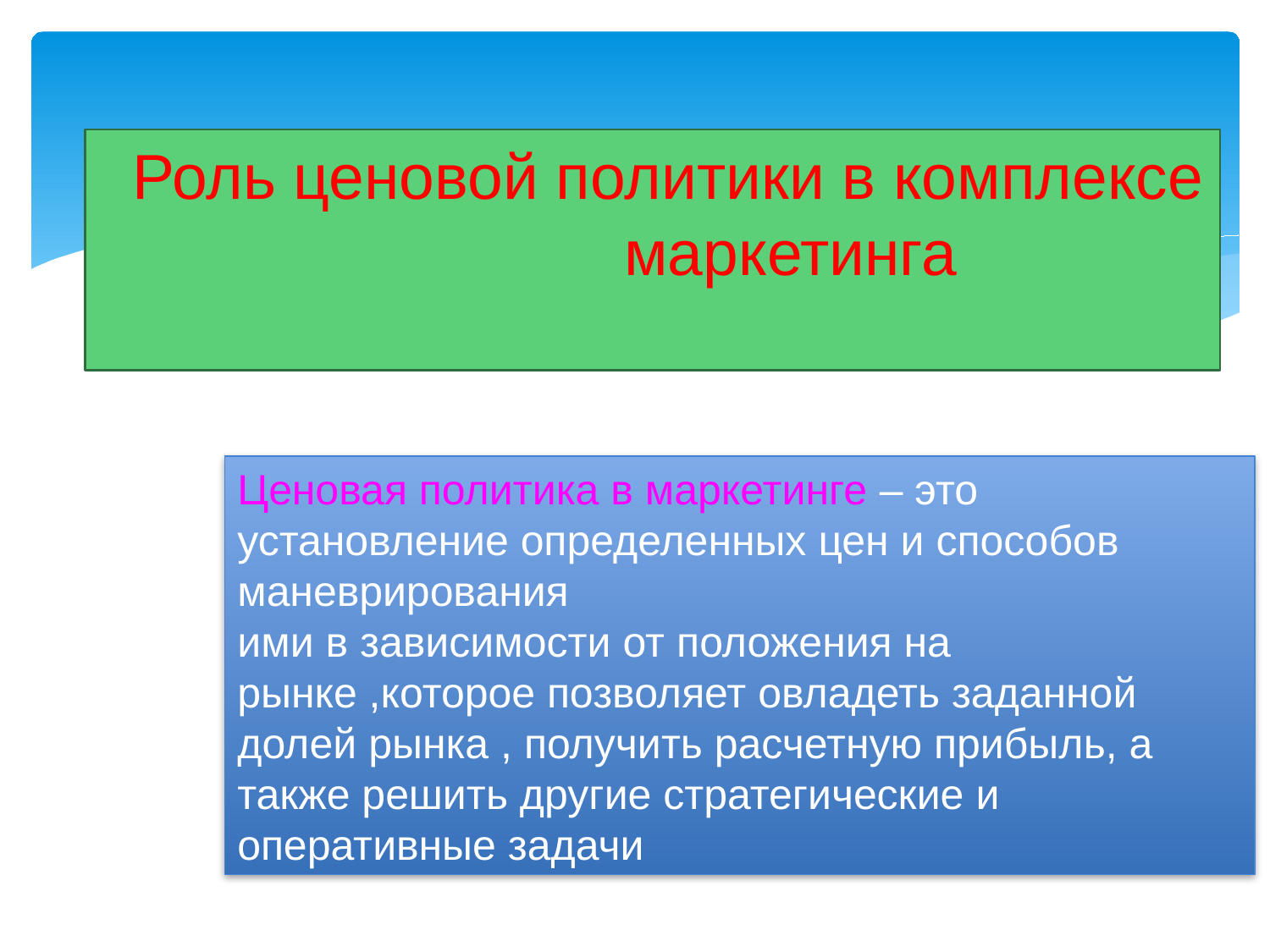

Роль ценовой политики в комплексе
                              маркетинга
Ценовая политика в маркетинге – это установление определенных цен и способов маневрирования
ими в зависимости от положения на рынке ,которое позволяет овладеть заданной долей рынка , получить расчетную прибыль, а также решить другие стратегические и оперативные задачи